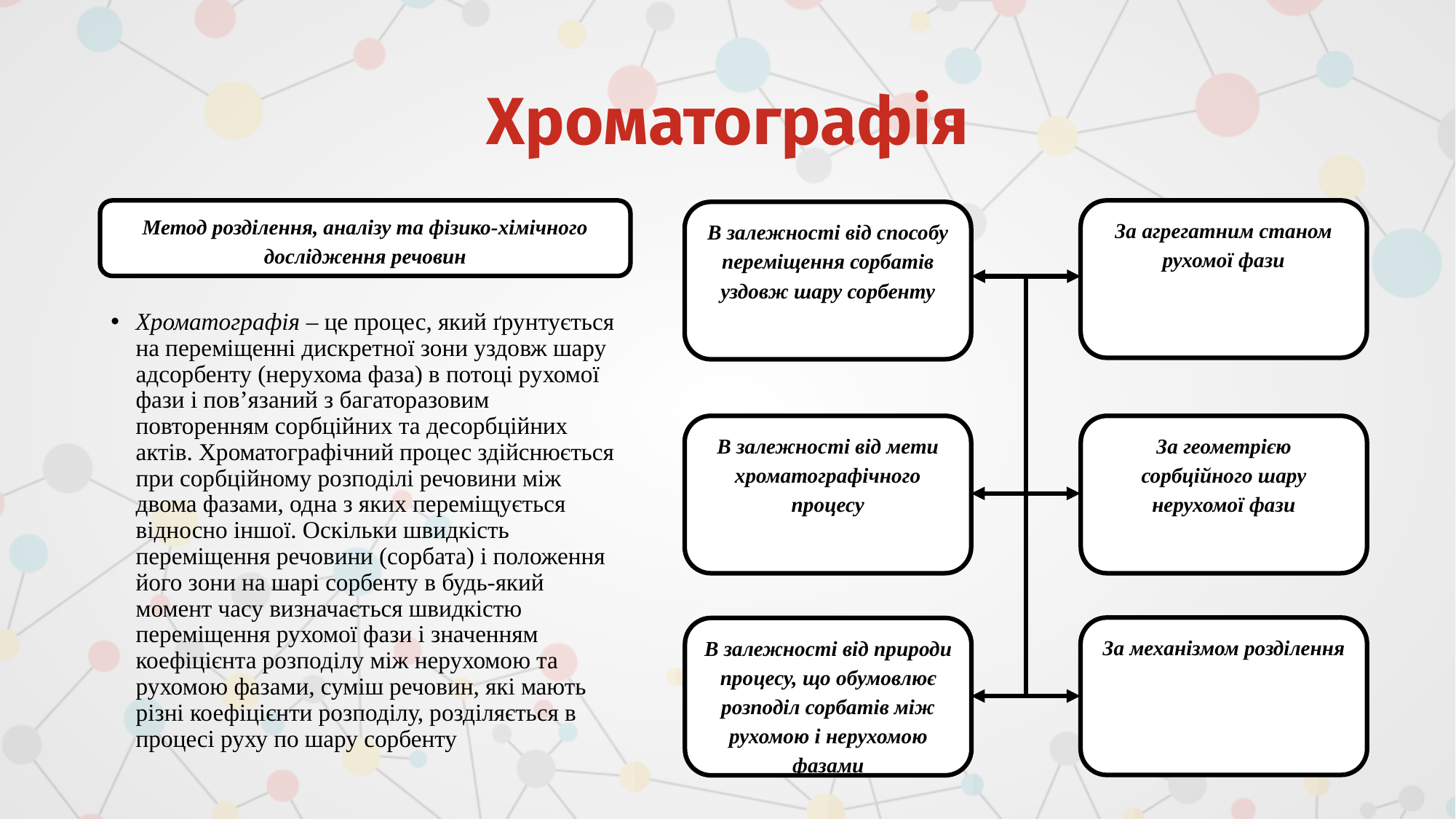

# Хроматографія
Метод розділення, аналізу та фізико-хімічного дослідження речовин
За агрегатним станом рухомої фази
В залежності від способу переміщення сорбатів уздовж шару сорбенту

Хроматографія – це процес, який ґрунтується на переміщенні дискретної зони уздовж шару адсорбенту (нерухома фаза) в потоці рухомої фази і пов’язаний з багаторазовим повторенням сорбційних та десорбційних актів. Хроматографічний процес здійснюється при сорбційному розподілі речовини між двома фазами, одна з яких переміщується відносно іншої. Оскільки швидкість переміщення речовини (сорбата) і положення його зони на шарі сорбенту в будь-який момент часу визначається швидкістю переміщення рухомої фази і значенням коефіцієнта розподілу між нерухомою та рухомою фазами, суміш речовин, які мають різні коефіцієнти розподілу, розділяється в процесі руху по шару сорбенту

В залежності від мети хроматографічного процесу
За геометрією сорбційного шару нерухомої фази

За механізмом розділення
В залежності від природи процесу, що обумовлює розподіл сорбатів між рухомою і нерухомою фазами